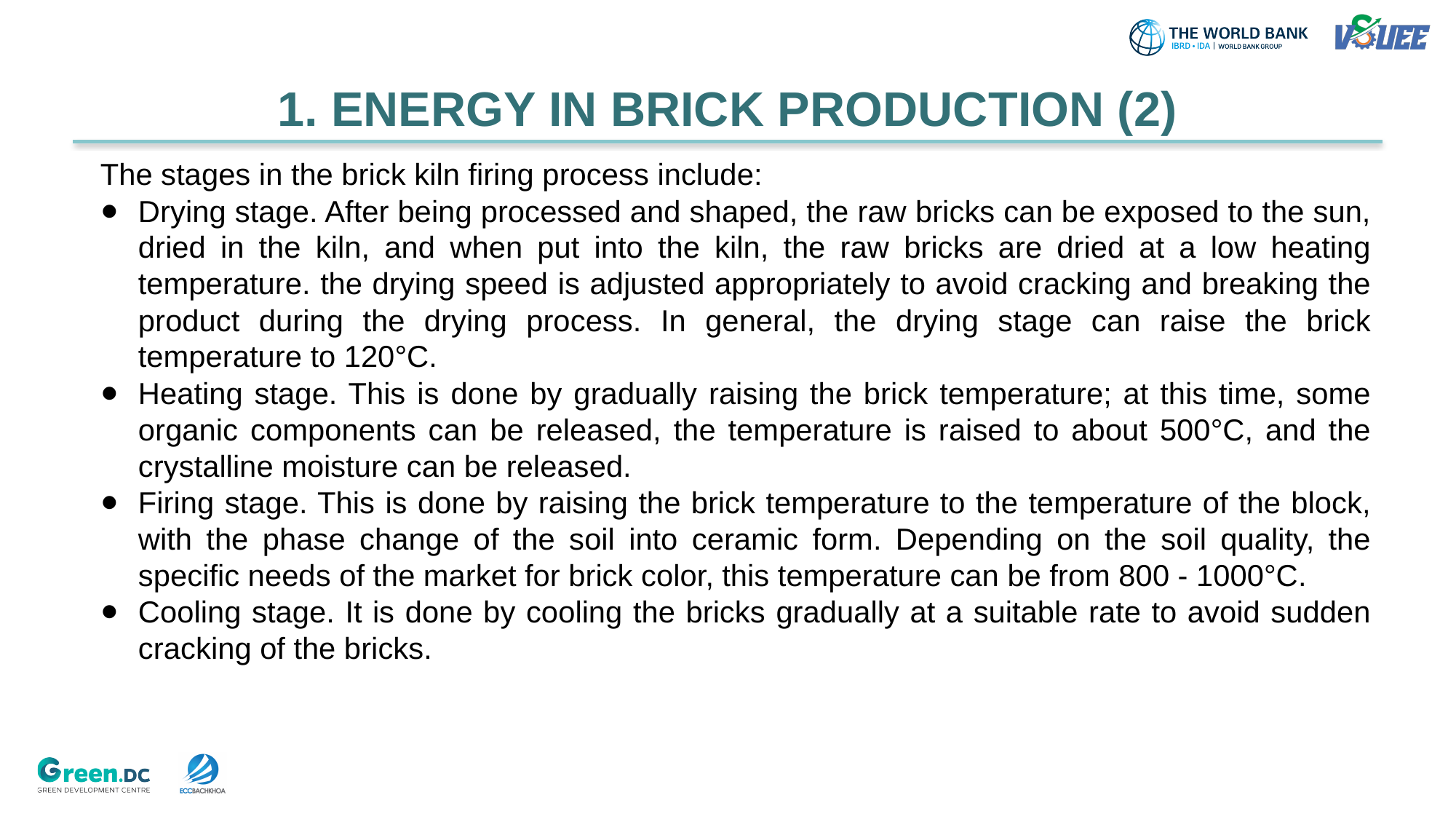

# 1. ENERGY IN BRICK PRODUCTION (2)
The stages in the brick kiln firing process include:
Drying stage. After being processed and shaped, the raw bricks can be exposed to the sun, dried in the kiln, and when put into the kiln, the raw bricks are dried at a low heating temperature. the drying speed is adjusted appropriately to avoid cracking and breaking the product during the drying process. In general, the drying stage can raise the brick temperature to 120°C.
Heating stage. This is done by gradually raising the brick temperature; at this time, some organic components can be released, the temperature is raised to about 500°C, and the crystalline moisture can be released.
Firing stage. This is done by raising the brick temperature to the temperature of the block, with the phase change of the soil into ceramic form. Depending on the soil quality, the specific needs of the market for brick color, this temperature can be from 800 - 1000°C.
Cooling stage. It is done by cooling the bricks gradually at a suitable rate to avoid sudden cracking of the bricks.